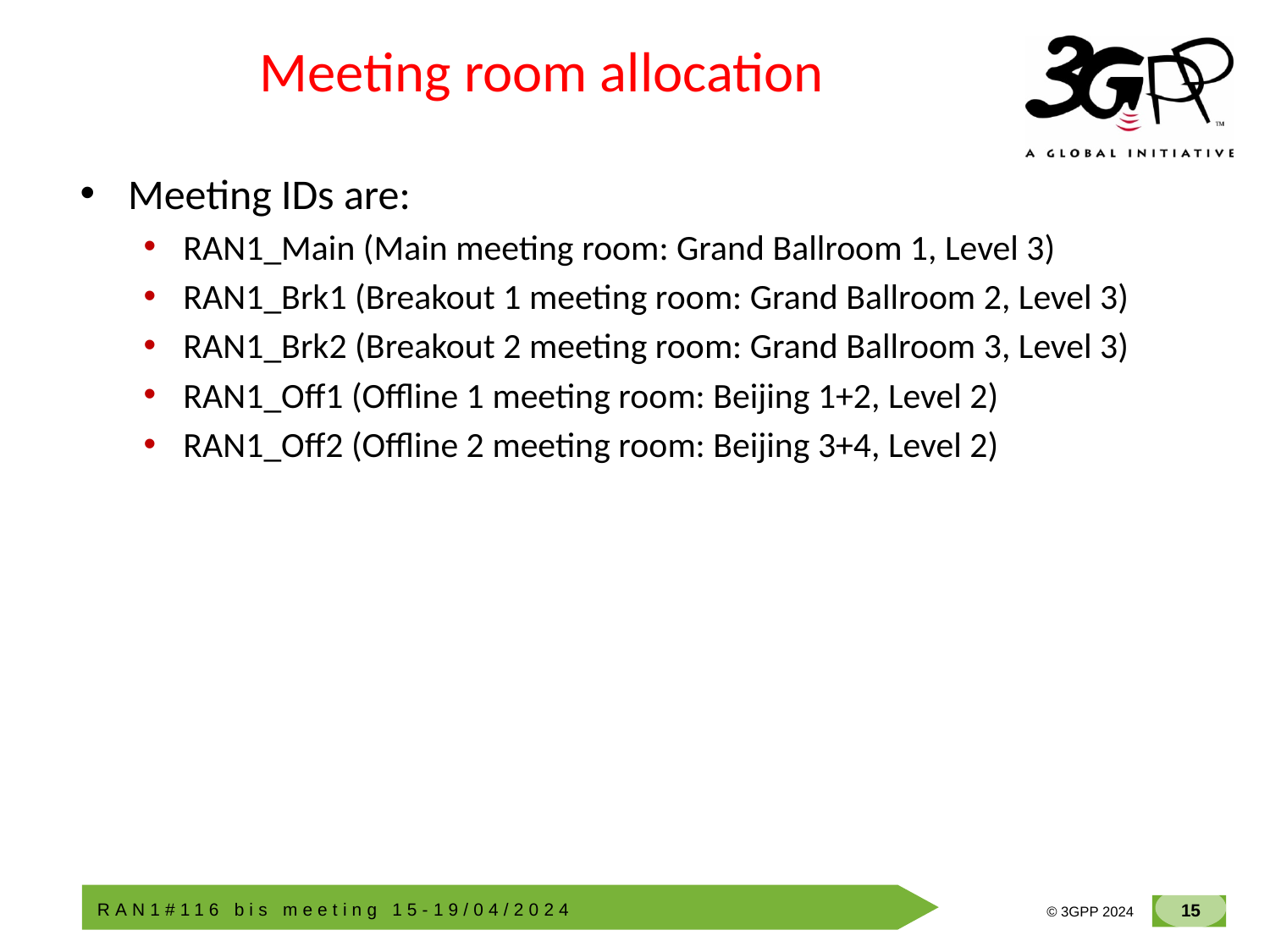

# Meeting room allocation
Meeting IDs are:
RAN1_Main (Main meeting room: Grand Ballroom 1, Level 3)
RAN1_Brk1 (Breakout 1 meeting room: Grand Ballroom 2, Level 3)
RAN1_Brk2 (Breakout 2 meeting room: Grand Ballroom 3, Level 3)
RAN1_Off1 (Offline 1 meeting room: Beijing 1+2, Level 2)
RAN1_Off2 (Offline 2 meeting room: Beijing 3+4, Level 2)